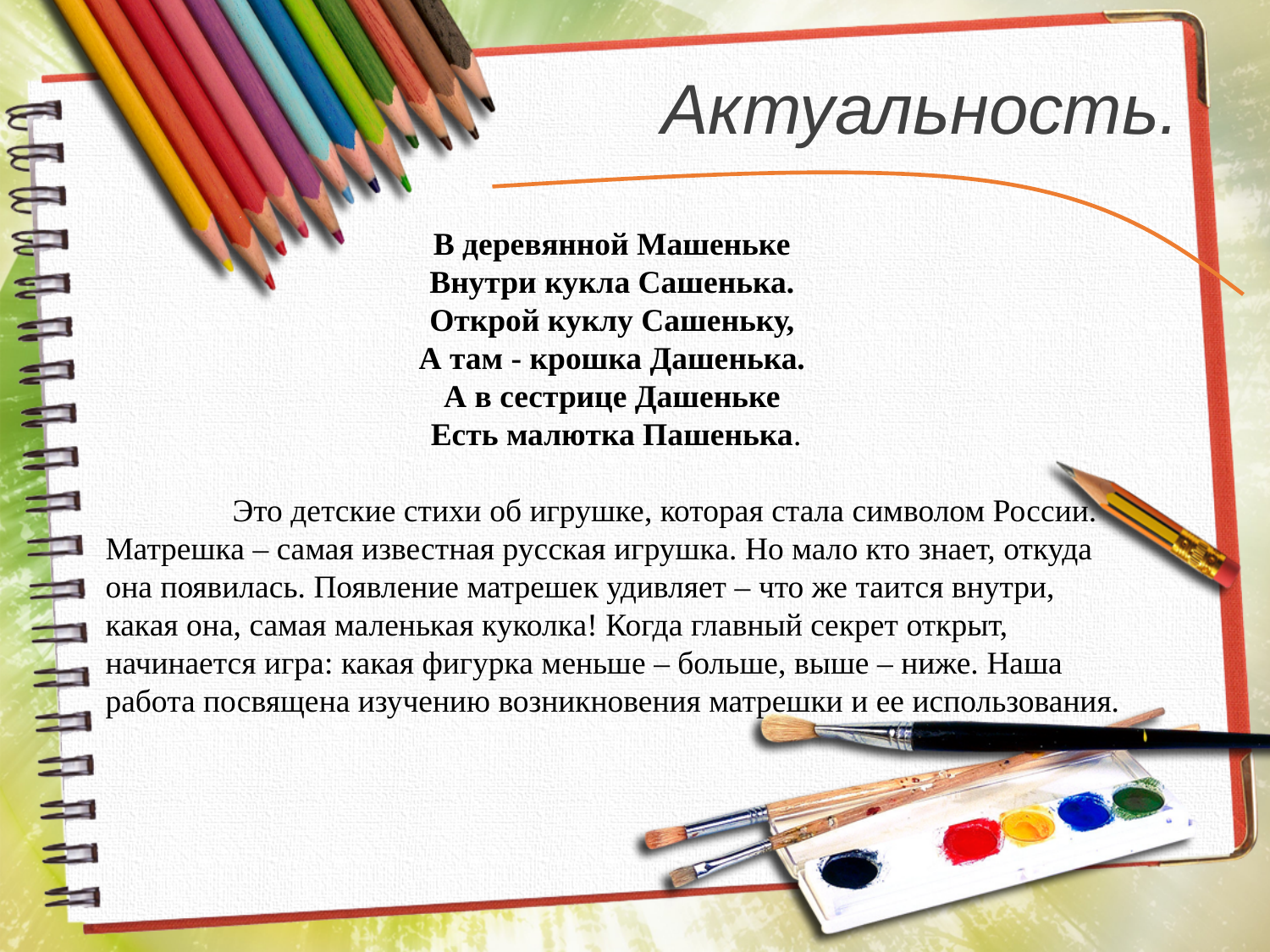

Актуальность.

В деревянной Машеньке 
Внутри кукла Сашенька. 
Открой куклу Сашеньку, 
А там - крошка Дашенька. 
А в сестрице Дашеньке 
Есть малютка Пашенька.

	Это детские стихи об игрушке, которая стала символом России.
Матрешка – самая известная русская игрушка. Но мало кто знает, откуда она появилась. Появление матрешек удивляет – что же таится внутри, какая она, самая маленькая куколка! Когда главный секрет открыт, начинается игра: какая фигурка меньше – больше, выше – ниже. Наша работа посвящена изучению возникновения матрешки и ее использования.